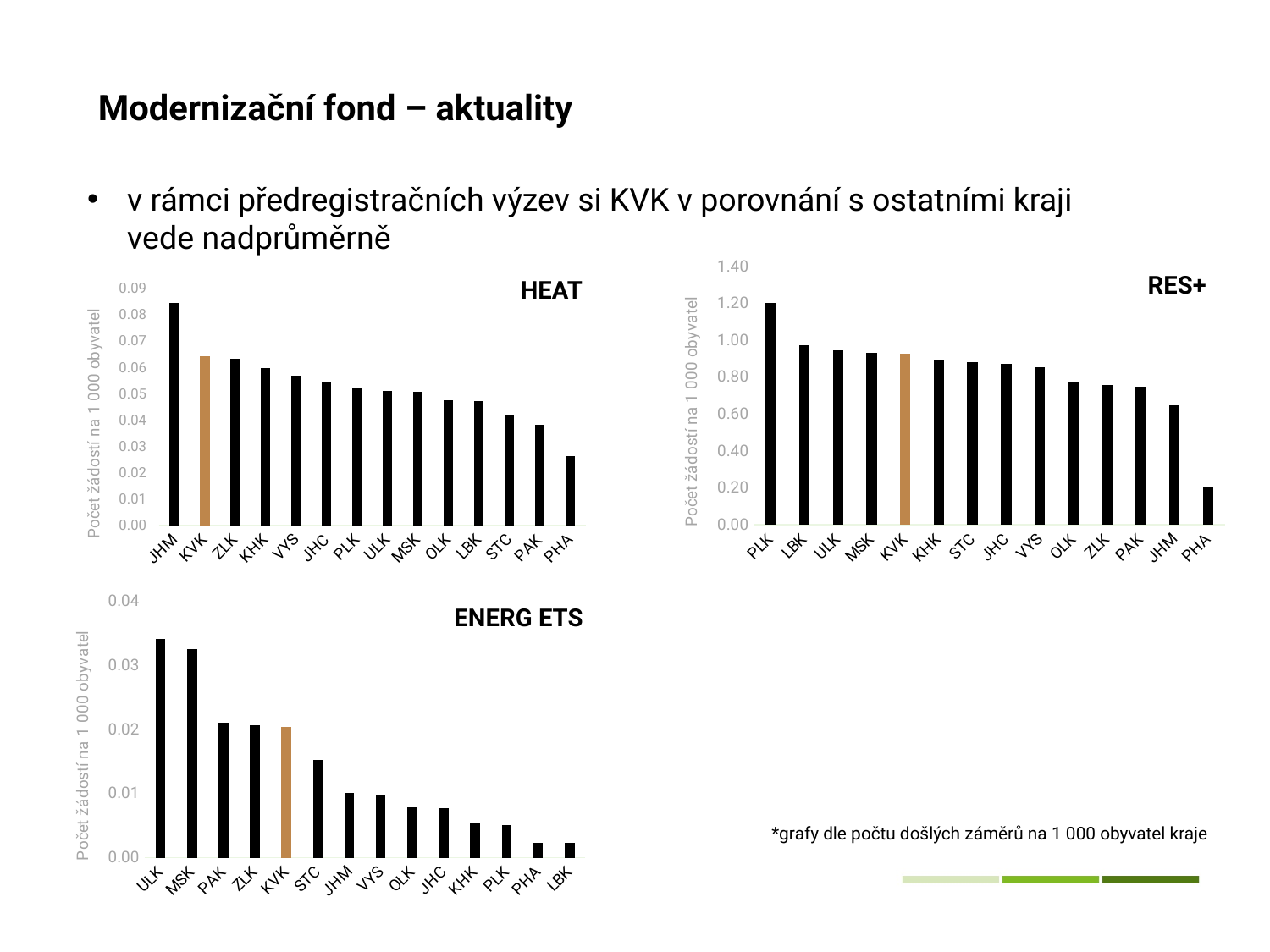

Modernizační fond – aktuality
v rámci předregistračních výzev si KVK v porovnání s ostatními kraji vede nadprůměrně

### Chart

| Category |  |
|---|---|
| PLK | 1.201900664351016 |
| LBK | 0.9713989497171449 |
| ULK | 0.9440110114316688 |
| MSK | 0.9329142993272189 |
| KVK | 0.9264789726603861 |
| KHK | 0.8882491883396446 |
| STC | 0.8793328621418325 |
| JHC | 0.8741109453284748 |
| VYS | 0.8552155398155794 |
| OLK | 0.7721335727791271 |
| ZLK | 0.7570100677189279 |
| PAK | 0.7480934140993605 |
| JHM | 0.6451401816627502 |
| PHA | 0.20086432068215335 |
RES+
HEAT

### Chart

| Category |  |
|---|---|
| JHM | 0.0847323255499841 |
| KVK | 0.06448022154046643 |
| ZLK | 0.06351331633922978 |
| KHK | 0.059820863704506684 |
| VYS | 0.056883602418926156 |
| JHC | 0.05434082253374177 |
| PLK | 0.05255136896316149 |
| ULK | 0.051159306425974306 |
| MSK | 0.05081051094550031 |
| OLK | 0.047467227834782404 |
| LBK | 0.04733034325767991 |
| STC | 0.041872993435325356 |
| PAK | 0.03826564778001844 |
| PHA | 0.026429515879230703 |

### Chart

| Category |  |
|---|---|
| ULK | 0.03410620428398287 |
| MSK | 0.032485408637287085 |
| PAK | 0.021046106279010143 |
| ZLK | 0.020598913407317766 |
| KVK | 0.02036217522330519 |
| STC | 0.01516091141623849 |
| JHM | 0.010067206996037715 |
| VYS | 0.009807517658435544 |
| OLK | 0.007911204639130401 |
| JHC | 0.007762974647677396 |
| KHK | 0.005438260336773334 |
| PLK | 0.005085616351273693 |
| PHA | 0.0022653870753626317 |
| LBK | 0.002253825869413329 |
ENERG ETS
*grafy dle počtu došlých záměrů na 1 000 obyvatel kraje